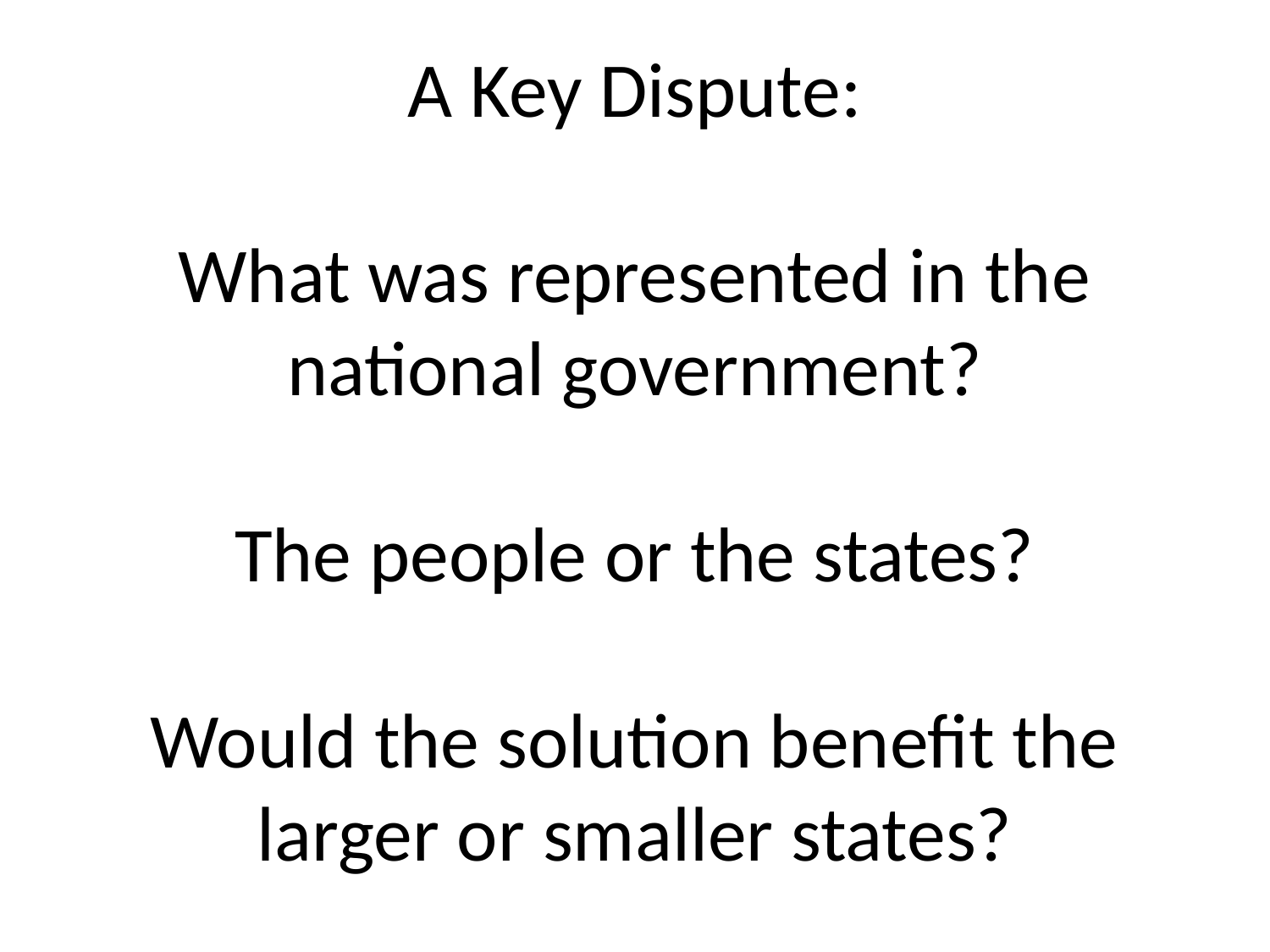

# A Key Dispute: What was represented in the national government? The people or the states? Would the solution benefit the larger or smaller states?